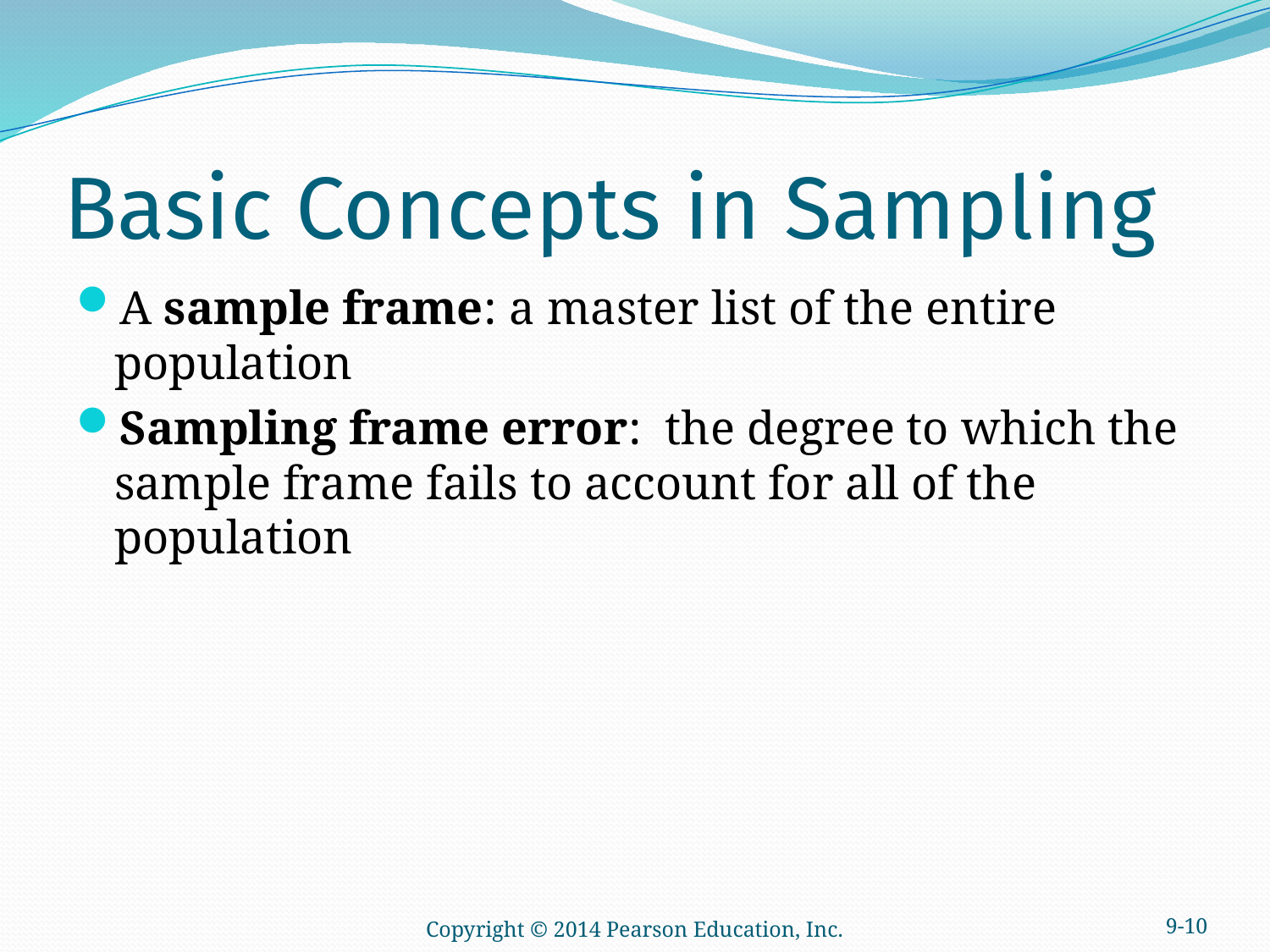

# Basic Concepts in Sampling
A sample frame: a master list of the entire population
Sampling frame error:  the degree to which the sample frame fails to account for all of the population